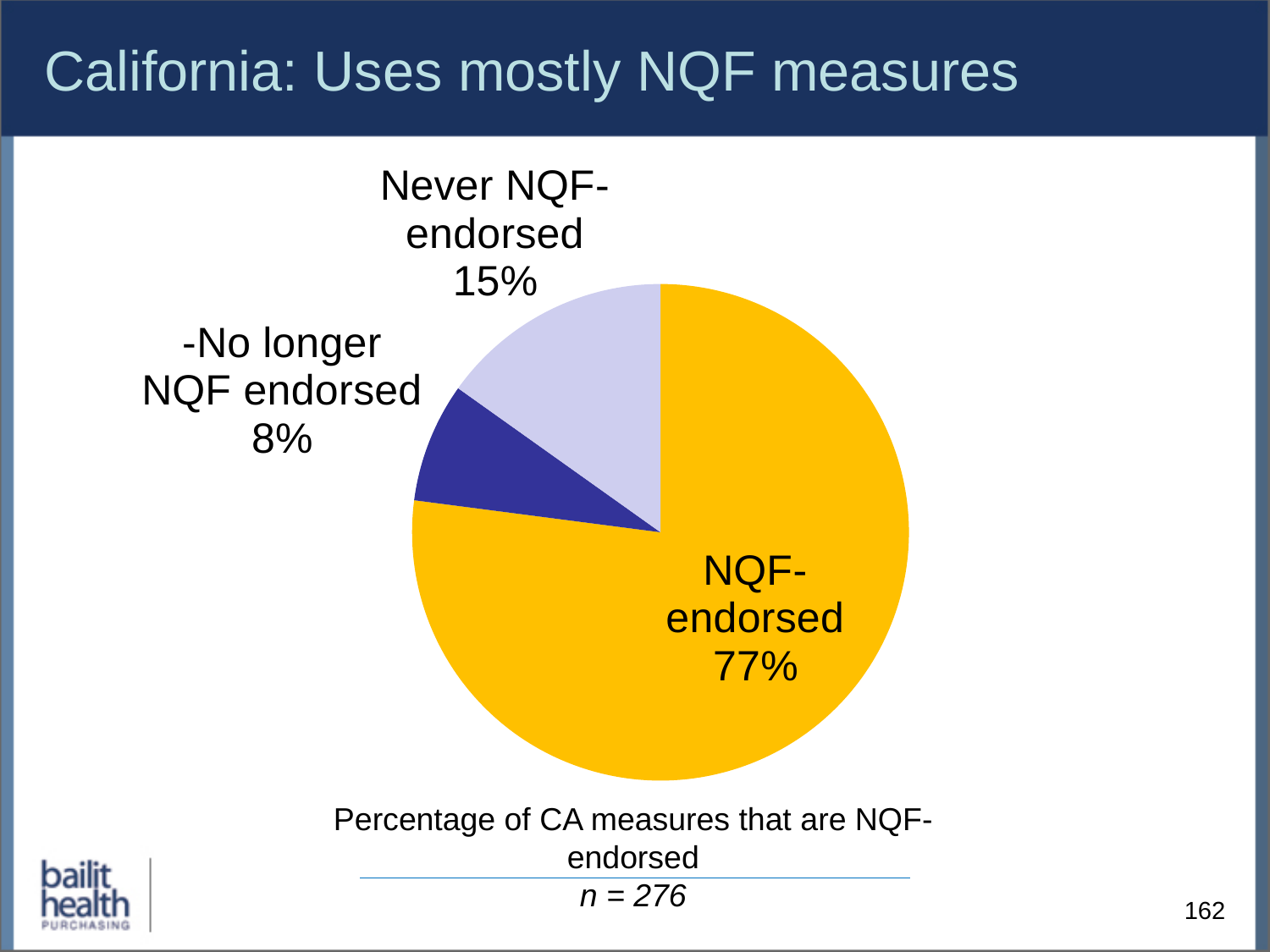

# California: Uses mostly NQF measures

### Chart

| Category | Column1 |
|---|---|
| NQF endorsed | 178.0 |
| No longer NQF endorsed | 18.0 |
| Never NQF endorsed | 35.0 |
Percentage of CA measures that are NQF- endorsed
n = 276
162